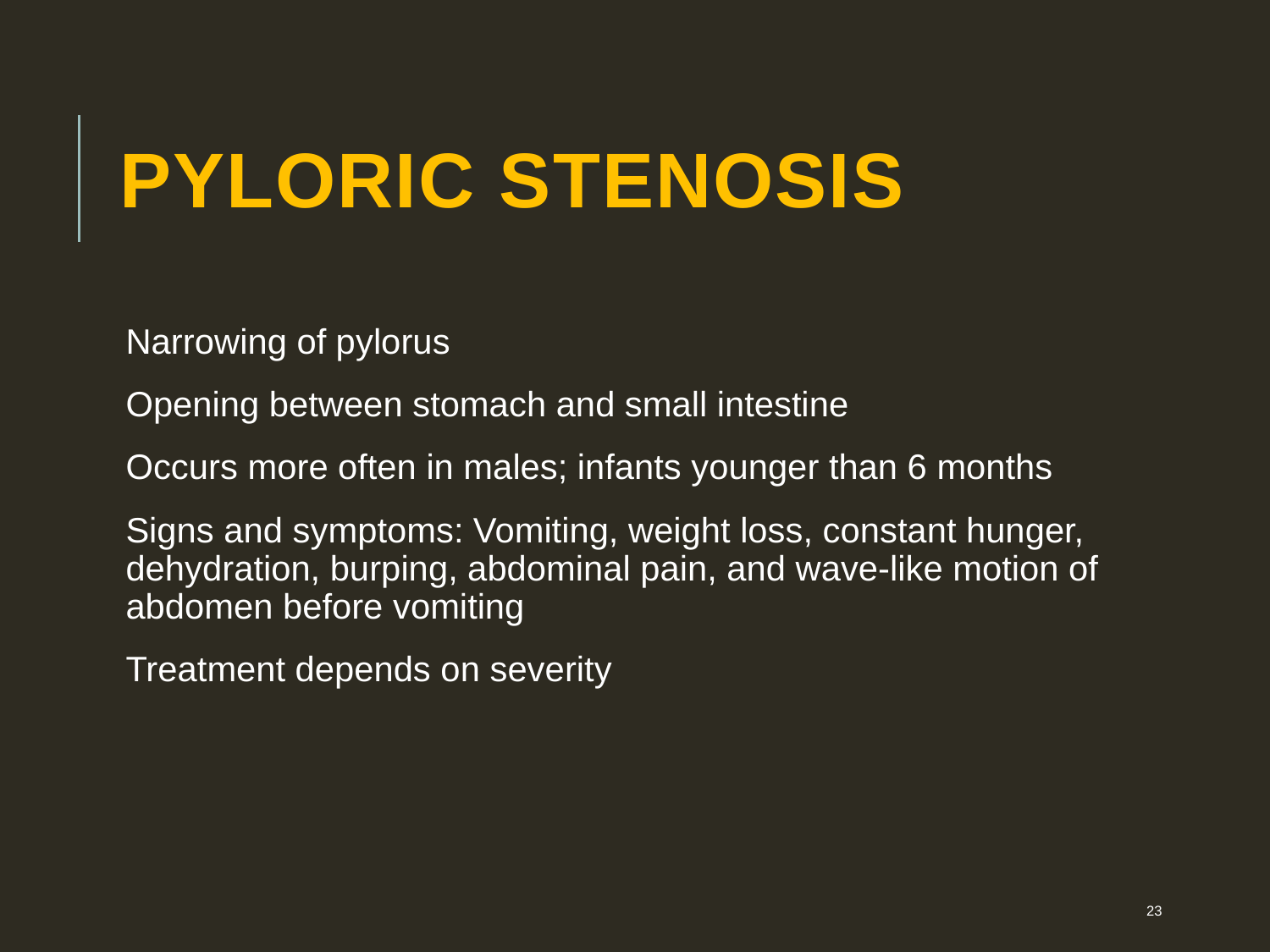

# Pyloric Stenosis
Narrowing of pylorus
Opening between stomach and small intestine
Occurs more often in males; infants younger than 6 months
Signs and symptoms: Vomiting, weight loss, constant hunger, dehydration, burping, abdominal pain, and wave-like motion of abdomen before vomiting
Treatment depends on severity
 23